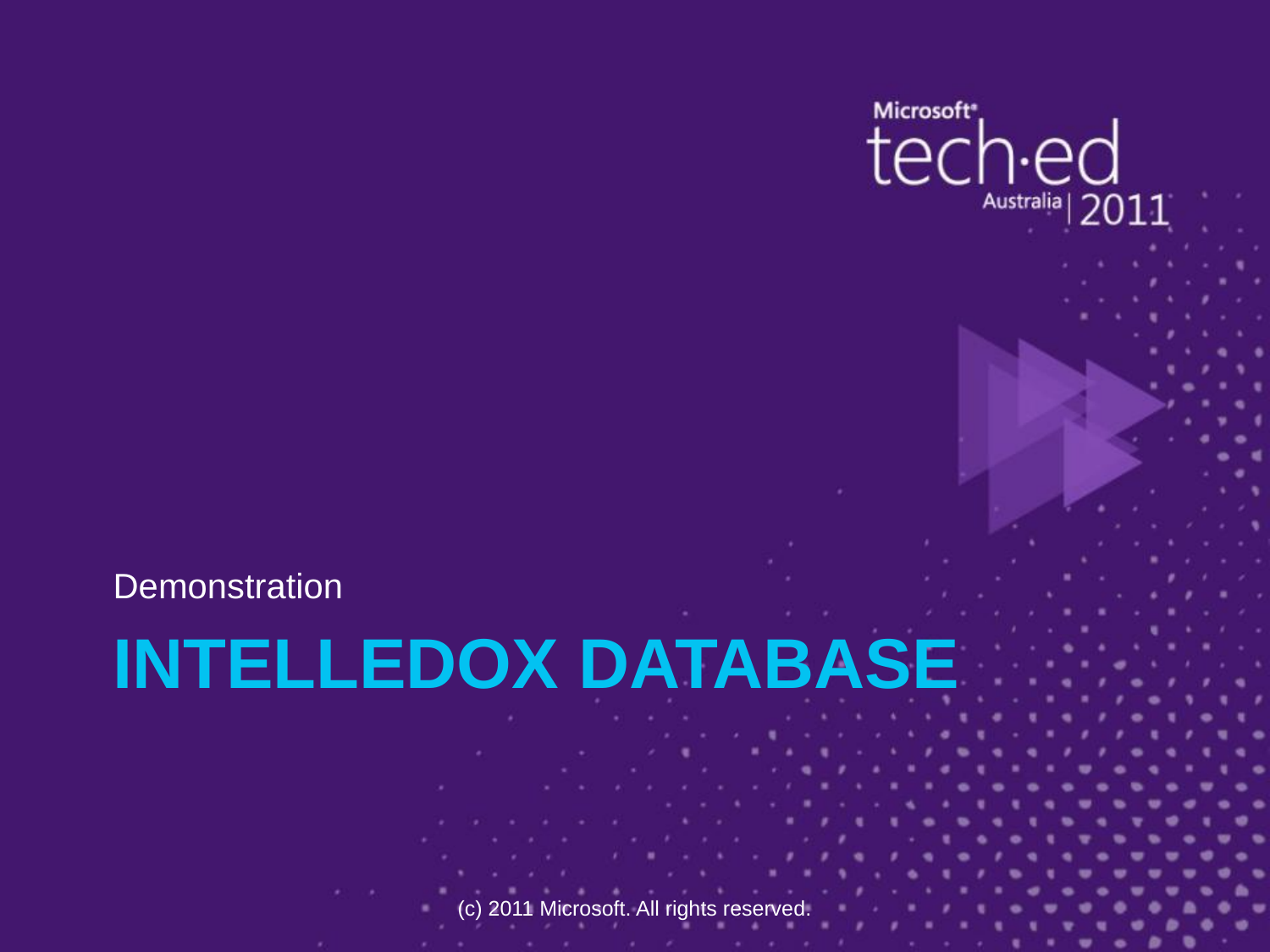

Demonstration
# INTELLEDOX DATABASE
(c) 2011 Microsoft. All rights reserved.